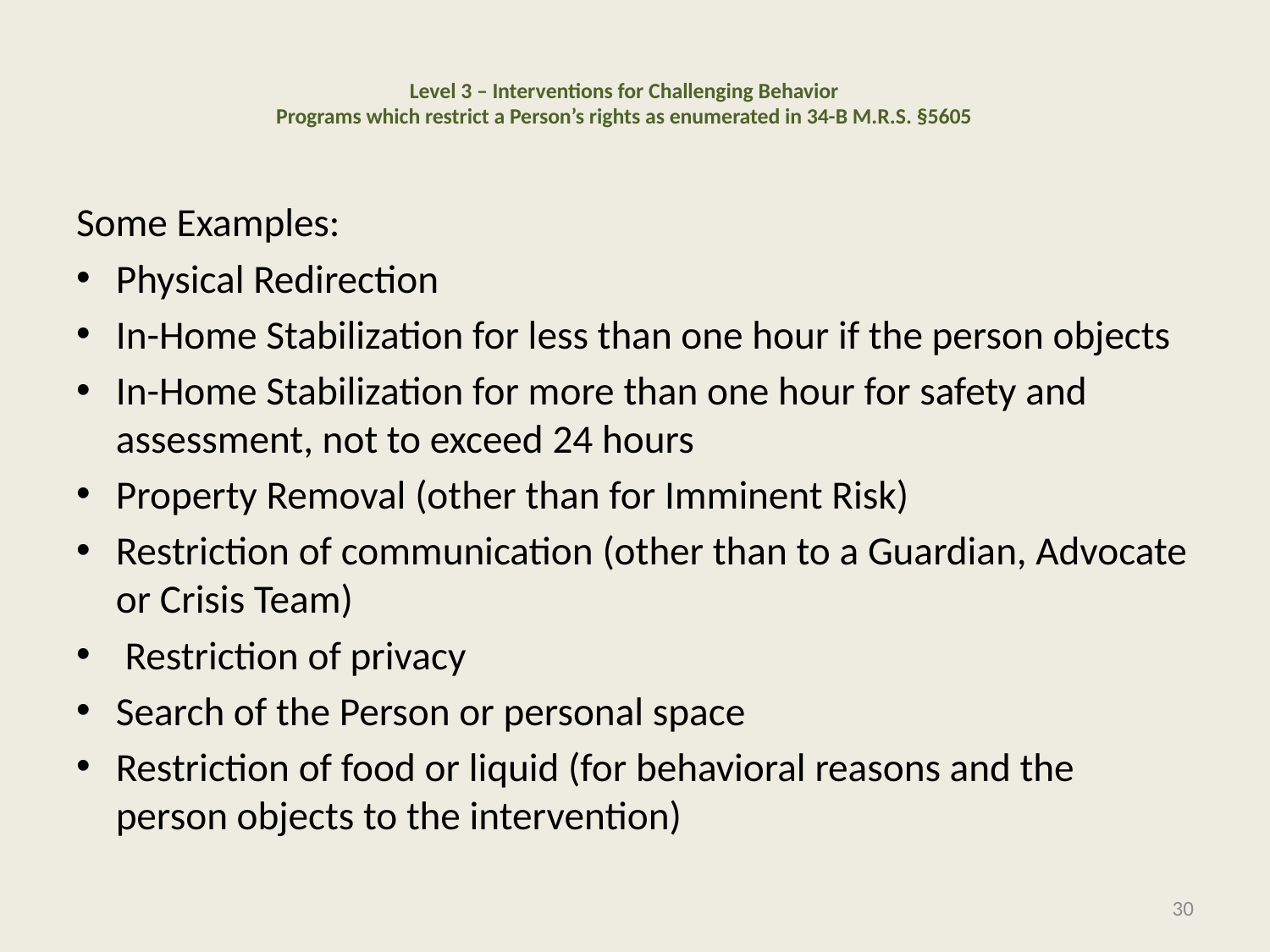

# Level 3 – Interventions for Challenging Behavior Programs which restrict a Person’s rights as enumerated in 34-B M.R.S. §5605
Some Examples:
Physical Redirection
In-Home Stabilization for less than one hour if the person objects
In-Home Stabilization for more than one hour for safety and assessment, not to exceed 24 hours
Property Removal (other than for Imminent Risk)
Restriction of communication (other than to a Guardian, Advocate or Crisis Team)
 Restriction of privacy
Search of the Person or personal space
Restriction of food or liquid (for behavioral reasons and the person objects to the intervention)

30